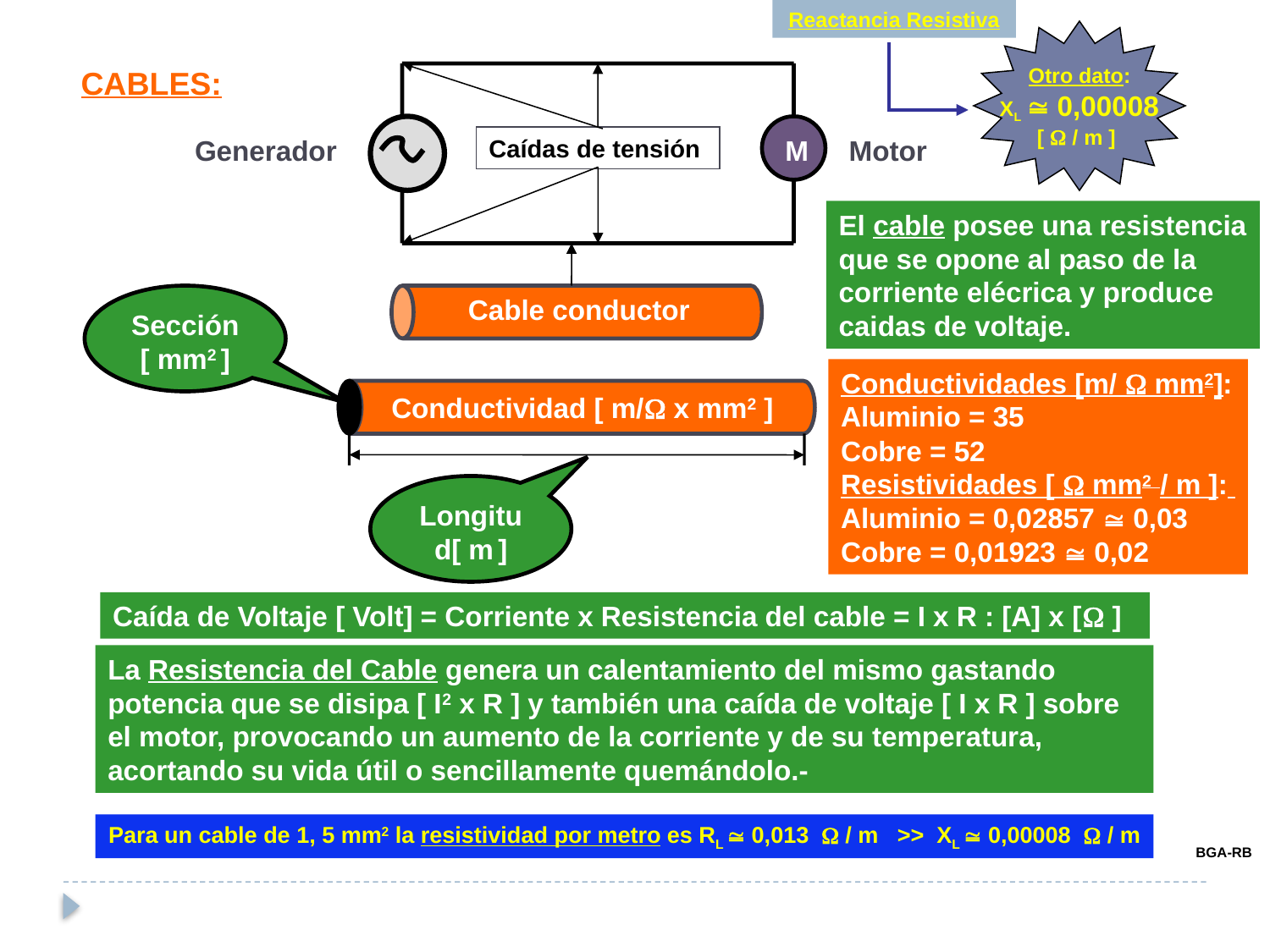

Reactancia Resistiva
Otro dato:
XL ≅ 0,00008
[ Ω / m ]
CABLES:

Generador
Caídas de tensión

M
Motor

Conductividad [ m/Ω x mm2 ]

El cable posee una resistencia
que se opone al paso de la
corriente elécrica y produce
caidas de voltaje.

Sección [ mm2 ]
Cable conductor
Conductividades [m/ Ω mm2]:
Aluminio = 35
Cobre = 52
Resistividades [ Ω mm2  / m ]:
Aluminio = 0,02857 ≅ 0,03
Cobre = 0,01923 ≅ 0,02

Longitud[ m ]

Caída de Voltaje [ Volt] = Corriente x Resistencia del cable = I x R : [A] x [Ω ]

La Resistencia del Cable genera un calentamiento del mismo gastando potencia que se disipa [ I2 x R ] y también una caída de voltaje [ I x R ] sobre el motor, provocando un aumento de la corriente y de su temperatura, acortando su vida útil o sencillamente quemándolo.-

Para un cable de 1, 5 mm2 la resistividad por metro es RL ≅ 0,013  Ω / m   >>  XL ≅ 0,00008  Ω / m
BGA-RB